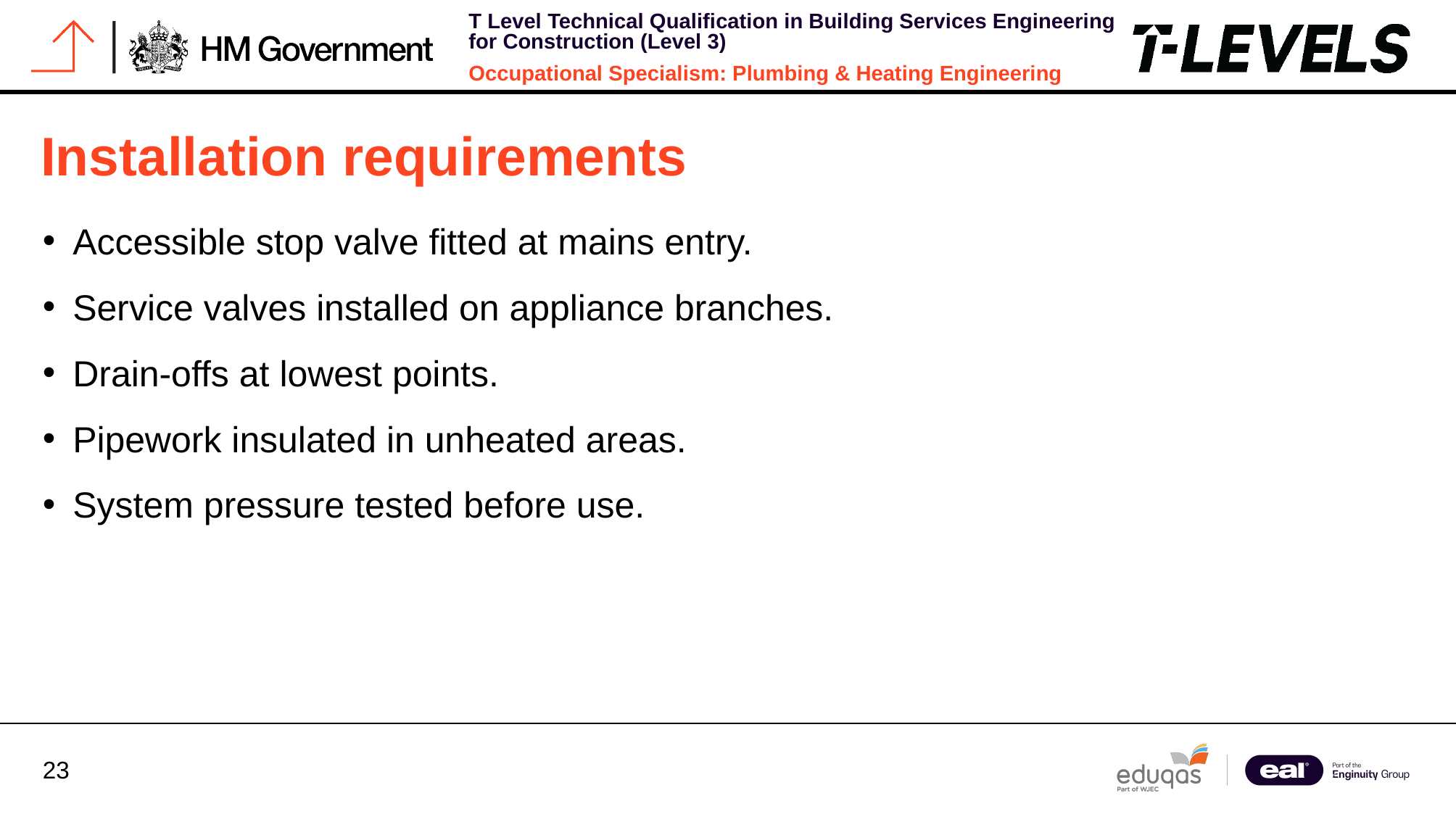

# Installation requirements
Accessible stop valve fitted at mains entry.
Service valves installed on appliance branches.
Drain-offs at lowest points.
Pipework insulated in unheated areas.
System pressure tested before use.